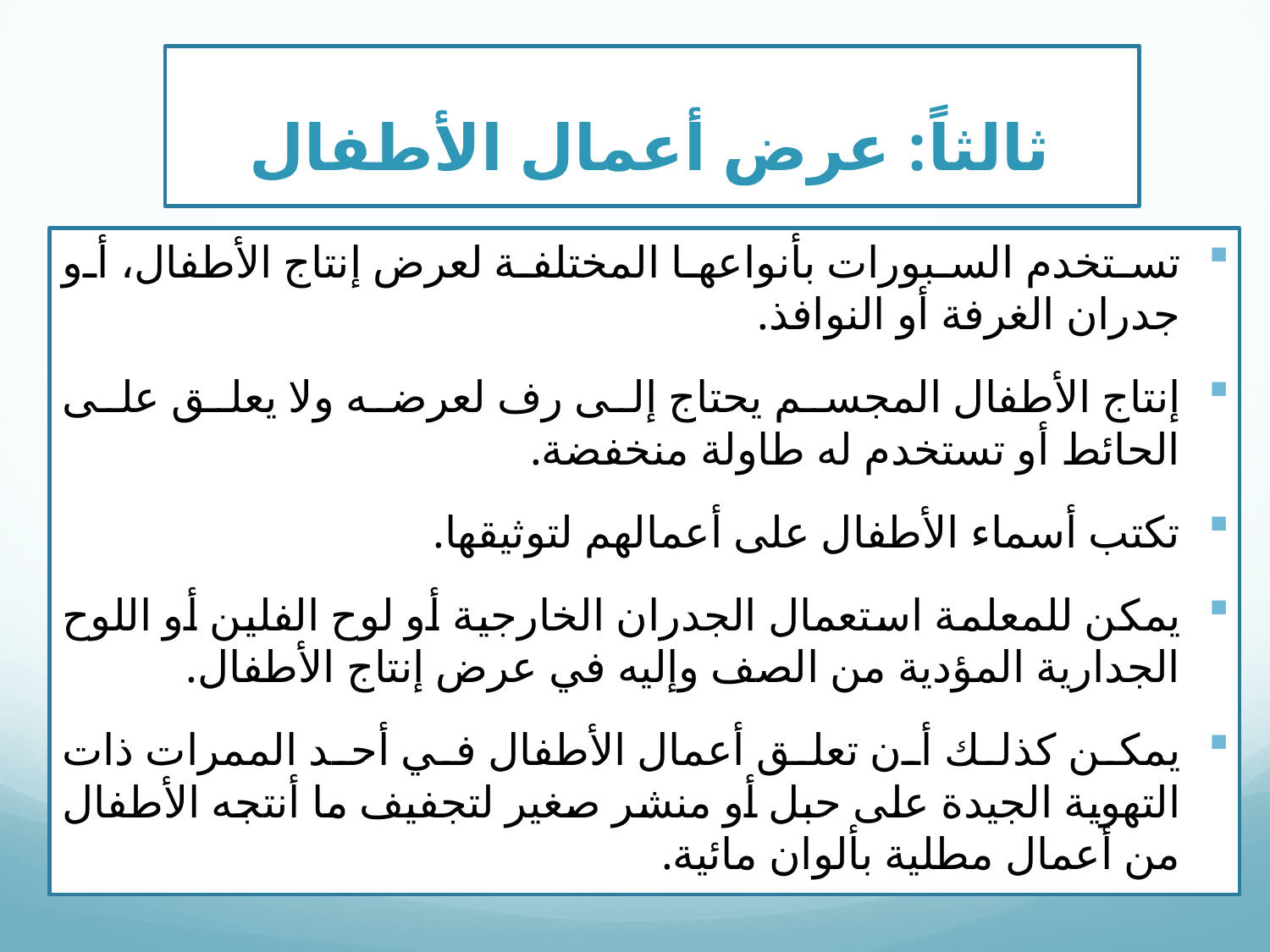

# ثالثاً: عرض أعمال الأطفال
تستخدم السبورات بأنواعها المختلفة لعرض إنتاج الأطفال، أو جدران الغرفة أو النوافذ.
إنتاج الأطفال المجسم يحتاج إلى رف لعرضه ولا يعلق على الحائط أو تستخدم له طاولة منخفضة.
تكتب أسماء الأطفال على أعمالهم لتوثيقها.
يمكن للمعلمة استعمال الجدران الخارجية أو لوح الفلين أو اللوح الجدارية المؤدية من الصف وإليه في عرض إنتاج الأطفال.
يمكن كذلك أن تعلق أعمال الأطفال في أحد الممرات ذات التهوية الجيدة على حبل أو منشر صغير لتجفيف ما أنتجه الأطفال من أعمال مطلية بألوان مائية.